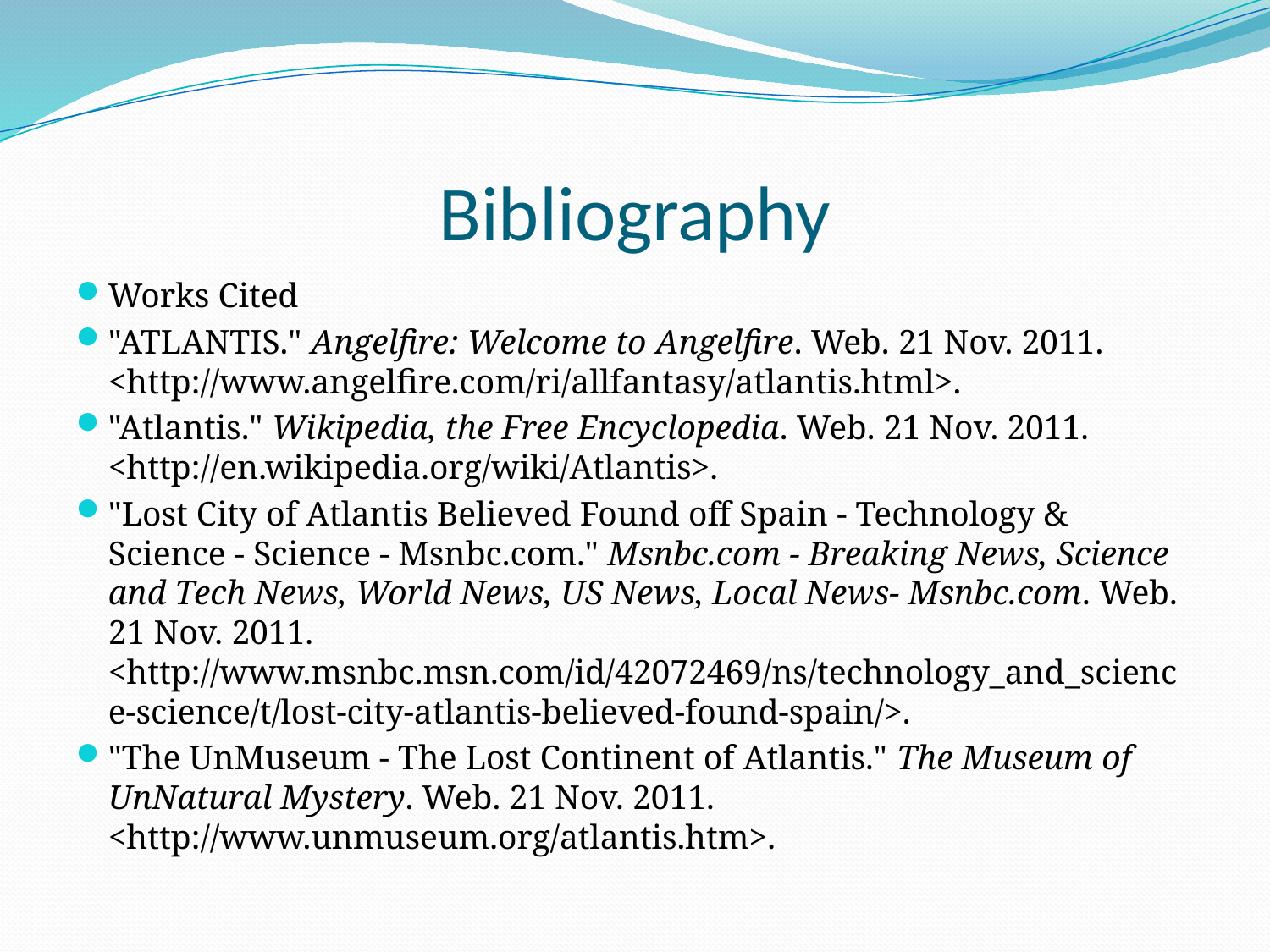

# Bibliography
Works Cited
"ATLANTIS." Angelfire: Welcome to Angelfire. Web. 21 Nov. 2011. <http://www.angelfire.com/ri/allfantasy/atlantis.html>.
"Atlantis." Wikipedia, the Free Encyclopedia. Web. 21 Nov. 2011. <http://en.wikipedia.org/wiki/Atlantis>.
"Lost City of Atlantis Believed Found off Spain - Technology & Science - Science - Msnbc.com." Msnbc.com - Breaking News, Science and Tech News, World News, US News, Local News- Msnbc.com. Web. 21 Nov. 2011. <http://www.msnbc.msn.com/id/42072469/ns/technology_and_science-science/t/lost-city-atlantis-believed-found-spain/>.
"The UnMuseum - The Lost Continent of Atlantis." The Museum of UnNatural Mystery. Web. 21 Nov. 2011. <http://www.unmuseum.org/atlantis.htm>.